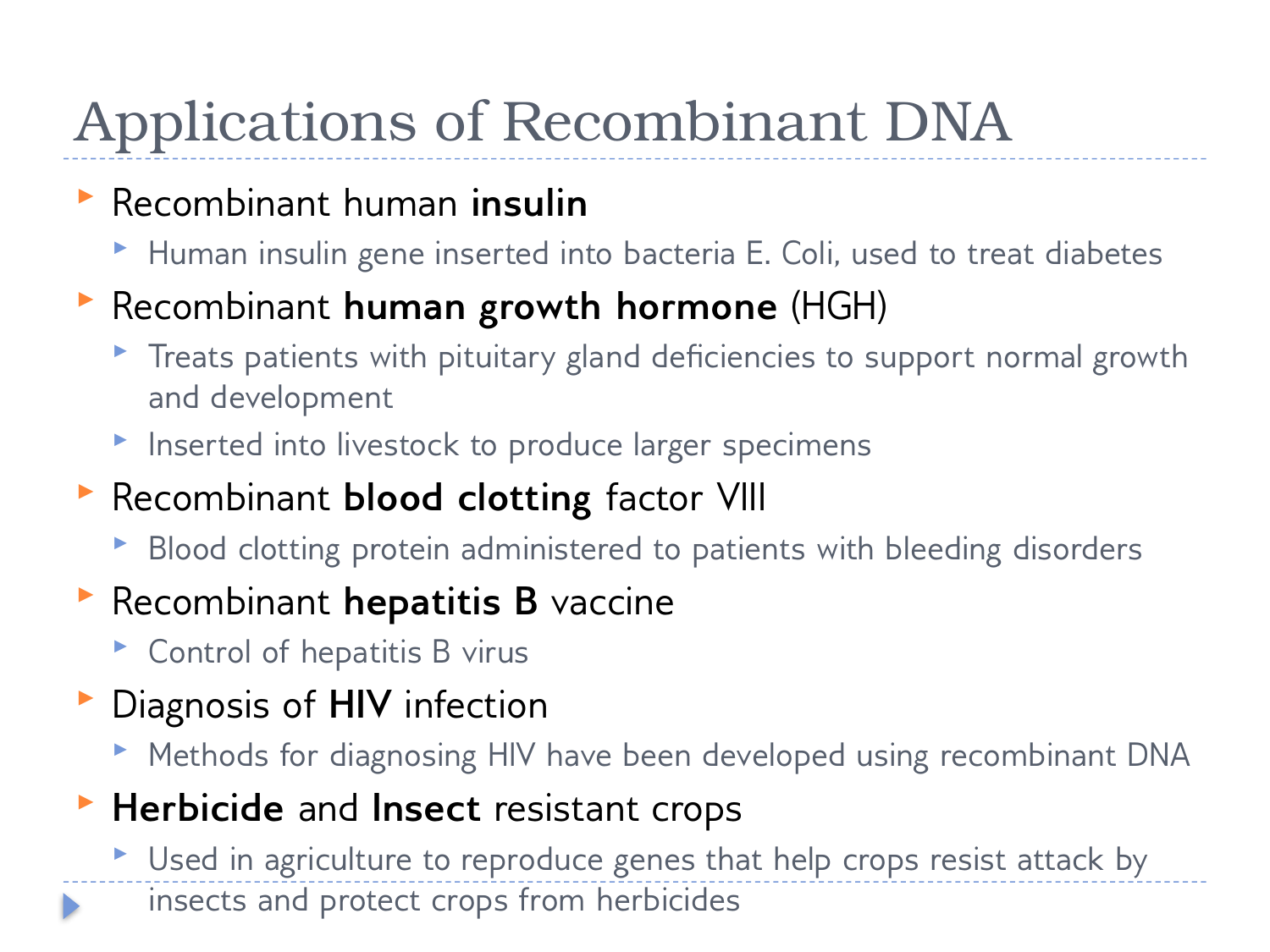

# Applications of Recombinant DNA
Recombinant human insulin
Human insulin gene inserted into bacteria E. Coli, used to treat diabetes
Recombinant human growth hormone (HGH)
Treats patients with pituitary gland deficiencies to support normal growth and development
Inserted into livestock to produce larger specimens
Recombinant blood clotting factor VIII
Blood clotting protein administered to patients with bleeding disorders
Recombinant hepatitis B vaccine
Control of hepatitis B virus
Diagnosis of HIV infection
Methods for diagnosing HIV have been developed using recombinant DNA
Herbicide and Insect resistant crops
Used in agriculture to reproduce genes that help crops resist attack by insects and protect crops from herbicides